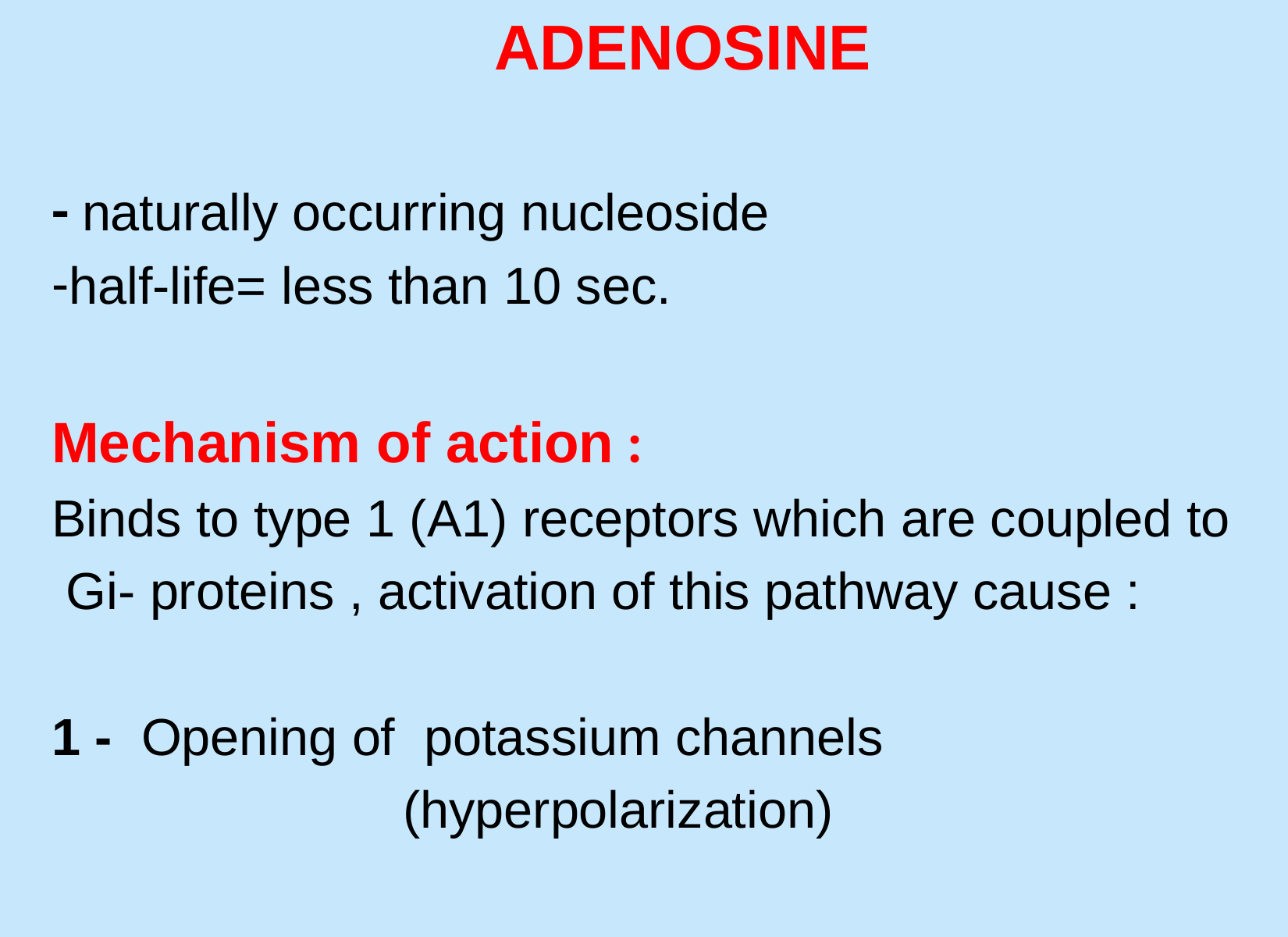

ADENOSINE

- naturally occurring nucleoside
half-life= less than 10 sec.

Mechanism of action :
Binds to type 1 (A1) receptors which are coupled to
 Gi- proteins , activation of this pathway cause :

1 -  Opening of  potassium channels
 			(hyperpolarization)

#